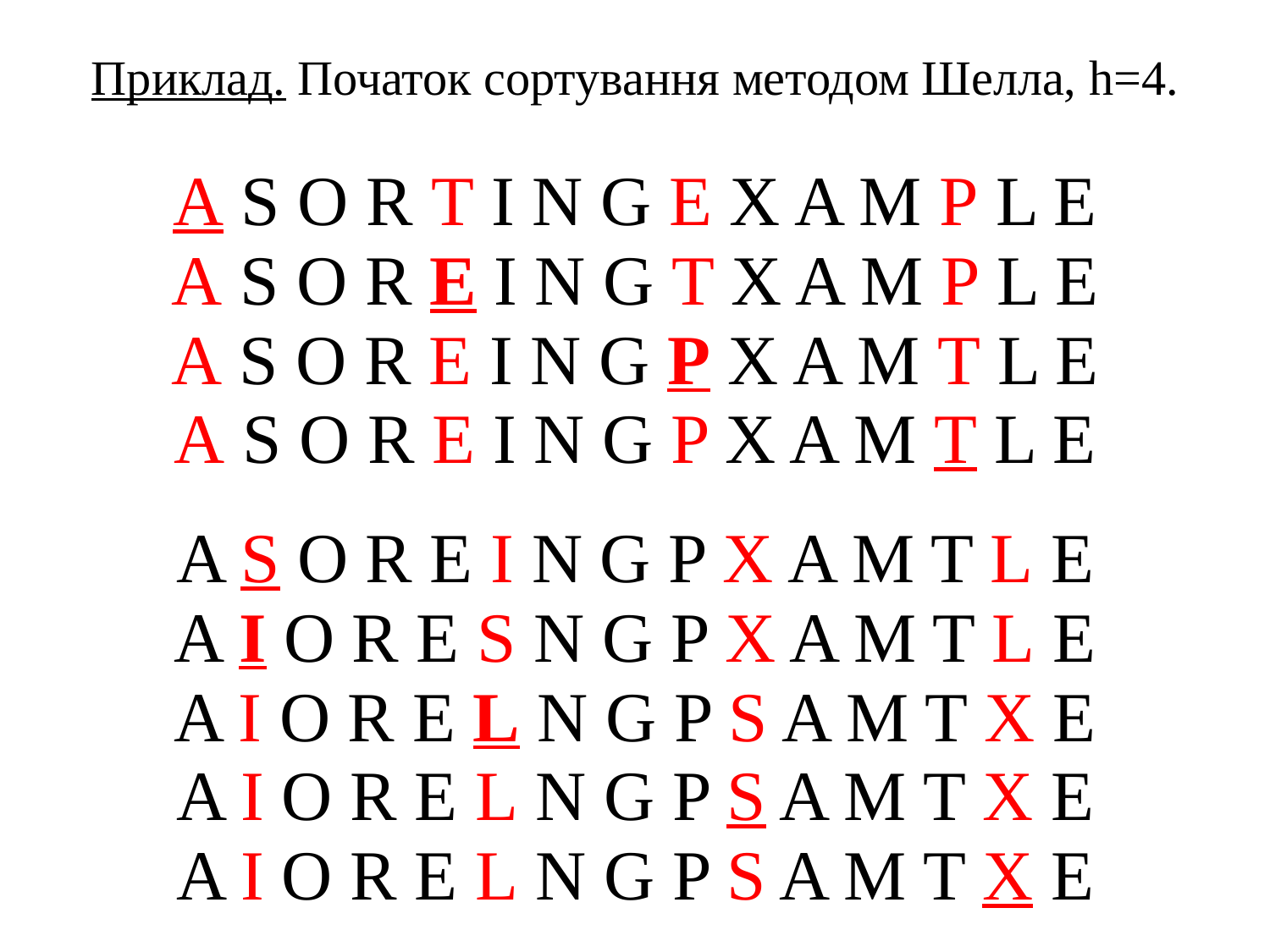

Приклад. Початок сортування методом Шелла, h=4.

A S O R T I N G E X A M P L E

A S O R E I N G T X A M P L E

A S O R E I N G P X A M T L E

A S O R E I N G P X A M T L E

A S O R E I N G P X A M T L E

A I O R E S N G P X A M T L E

A I O R E L N G P S A M T X E

A I O R E L N G P S A M T X E

A I O R E L N G P S A M T X E